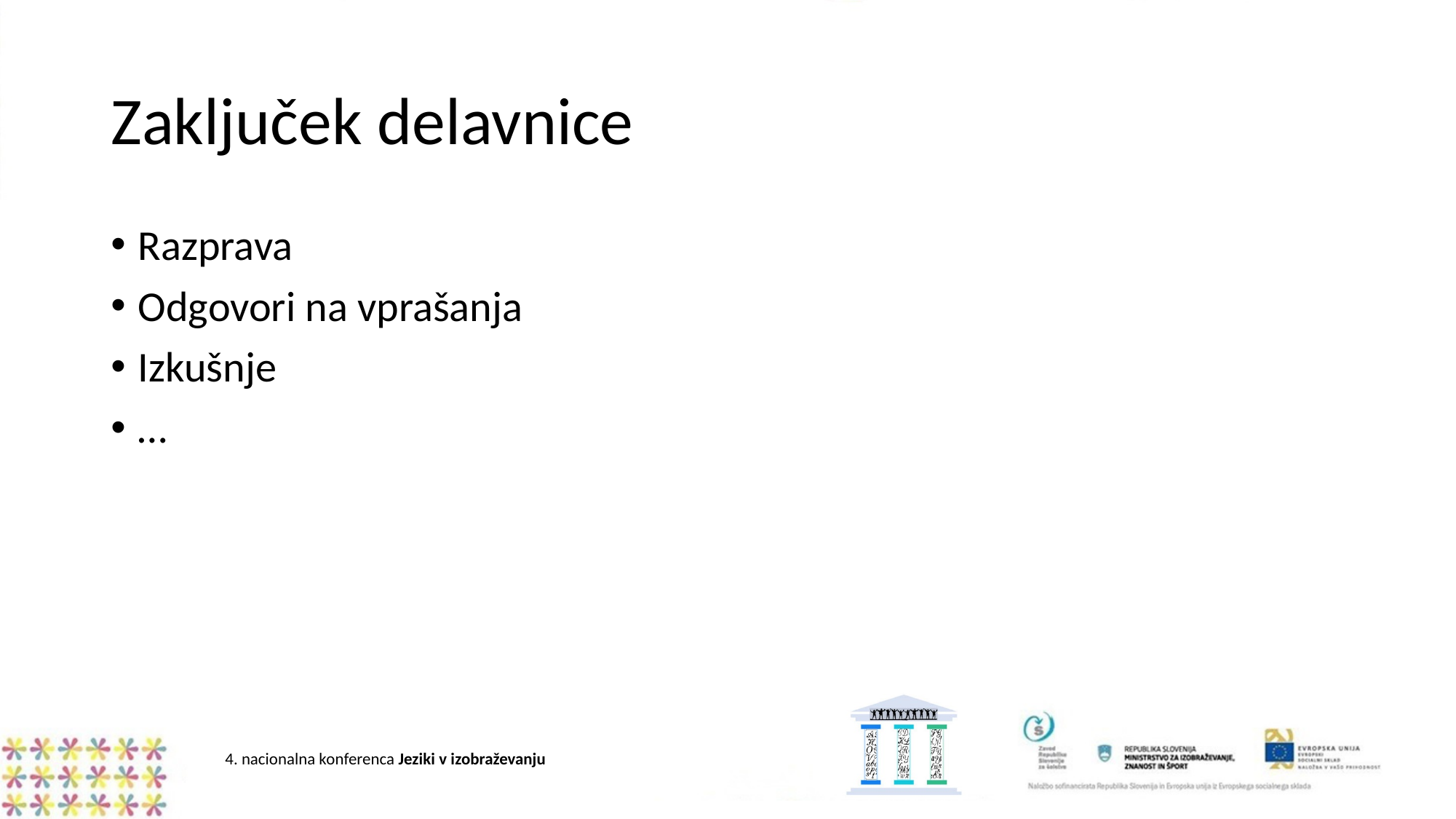

# Zaključek delavnice
Razprava
Odgovori na vprašanja
Izkušnje
…